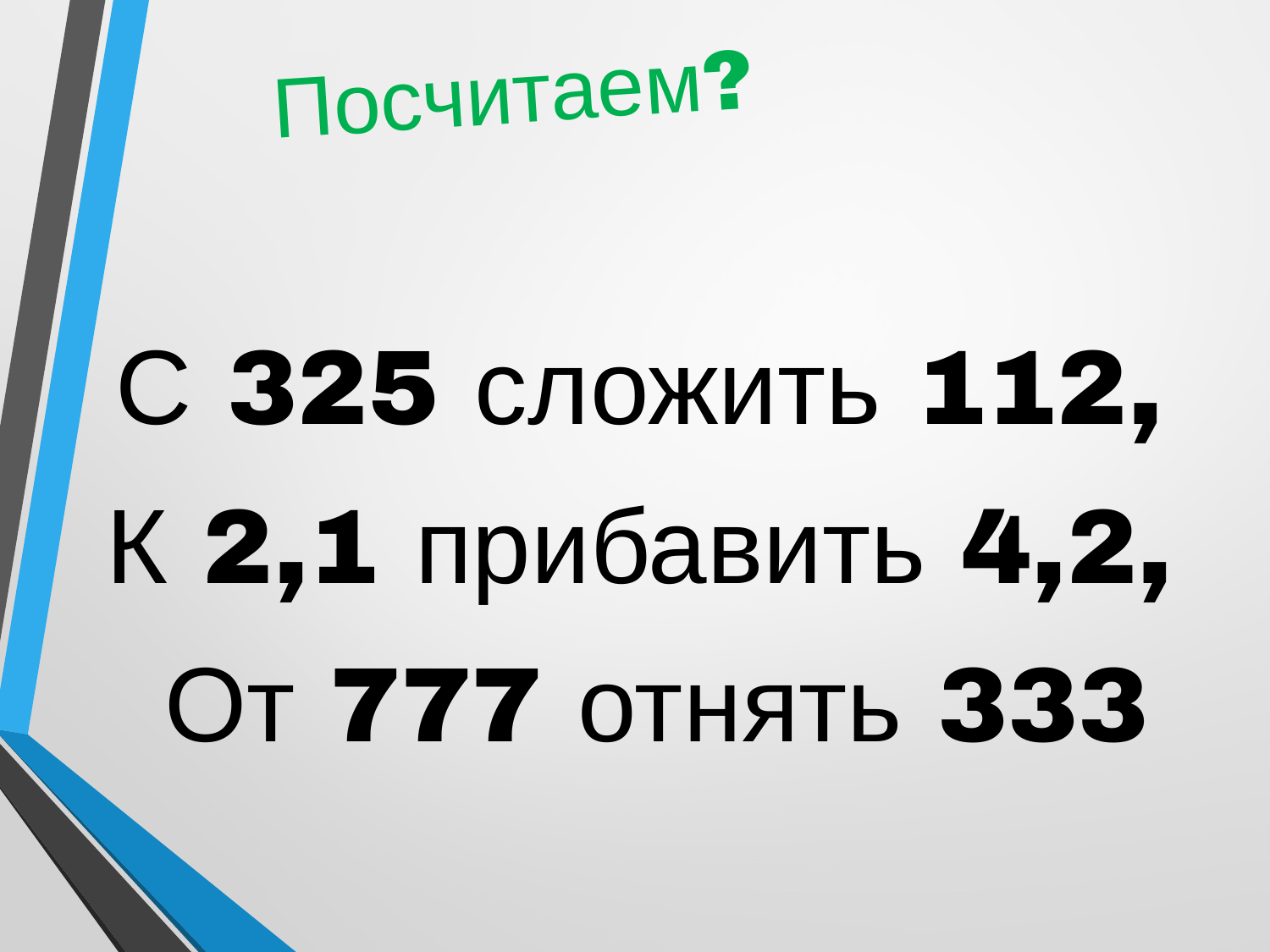

# Посчитаем?
С 325 сложить 112,
К 2,1 прибавить 4,2,
От 777 отнять 333